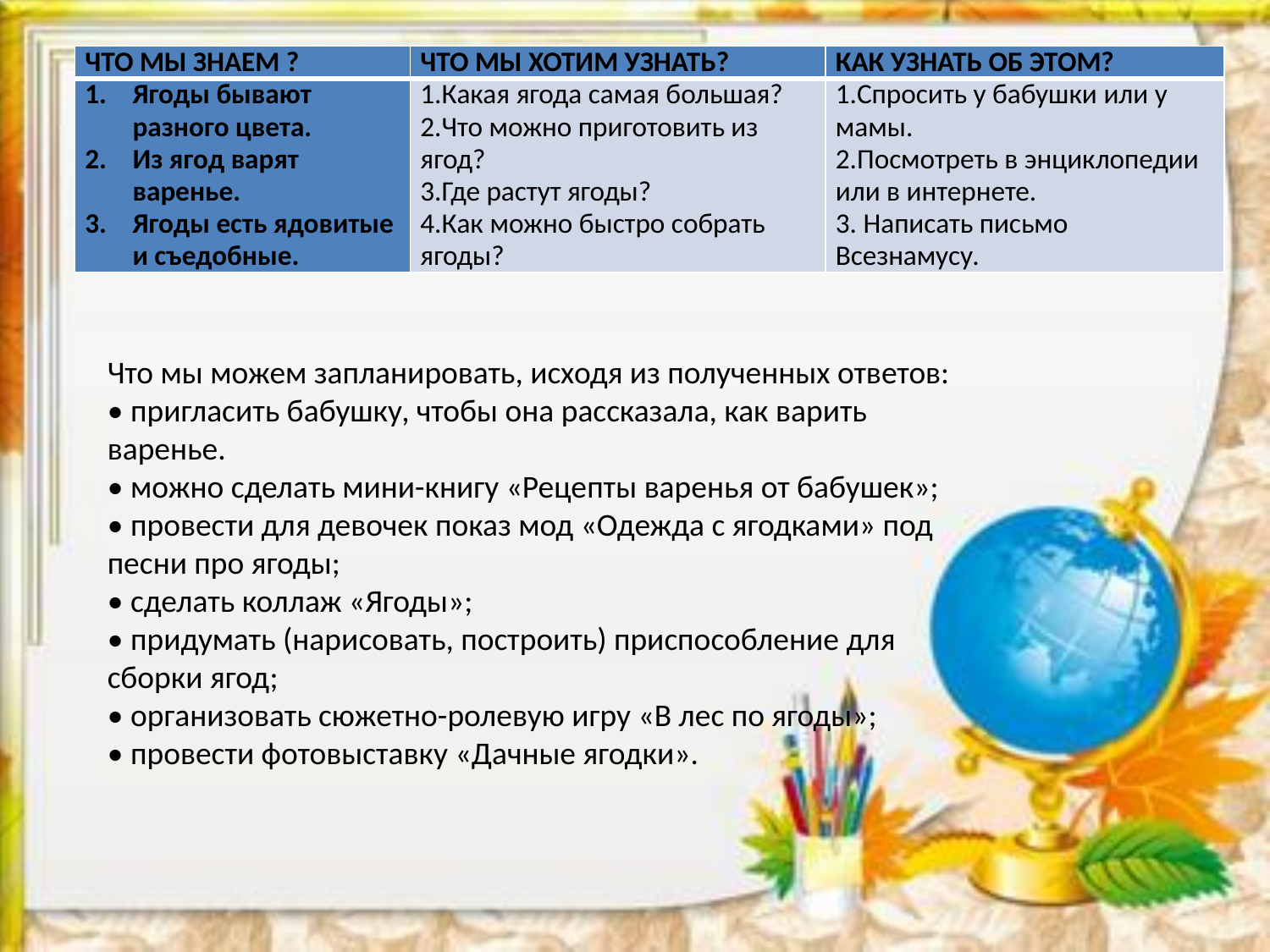

| ЧТО МЫ ЗНАЕМ ? | ЧТО МЫ ХОТИМ УЗНАТЬ? | КАК УЗНАТЬ ОБ ЭТОМ? |
| --- | --- | --- |
| Ягоды бывают разного цвета. Из ягод варят варенье. Ягоды есть ядовитые и съедобные. | 1.Какая ягода самая большая? 2.Что можно приготовить из ягод? 3.Где растут ягоды? 4.Как можно быстро собрать ягоды? | 1.Спросить у бабушки или у мамы. 2.Посмотреть в энциклопедии или в интернете. 3. Написать письмо Всезнамусу. |
Что мы можем запланировать, исходя из полученных ответов:
• пригласить бабушку, чтобы она рассказала, как варить варенье.
• можно сделать мини-книгу «Рецепты варенья от бабушек»;
• провести для девочек показ мод «Одежда с ягодками» под песни про ягоды;
• сделать коллаж «Ягоды»;
• придумать (нарисовать, построить) приспособление для сборки ягод;
• организовать сюжетно-ролевую игру «В лес по ягоды»;
• провести фотовыставку «Дачные ягодки».